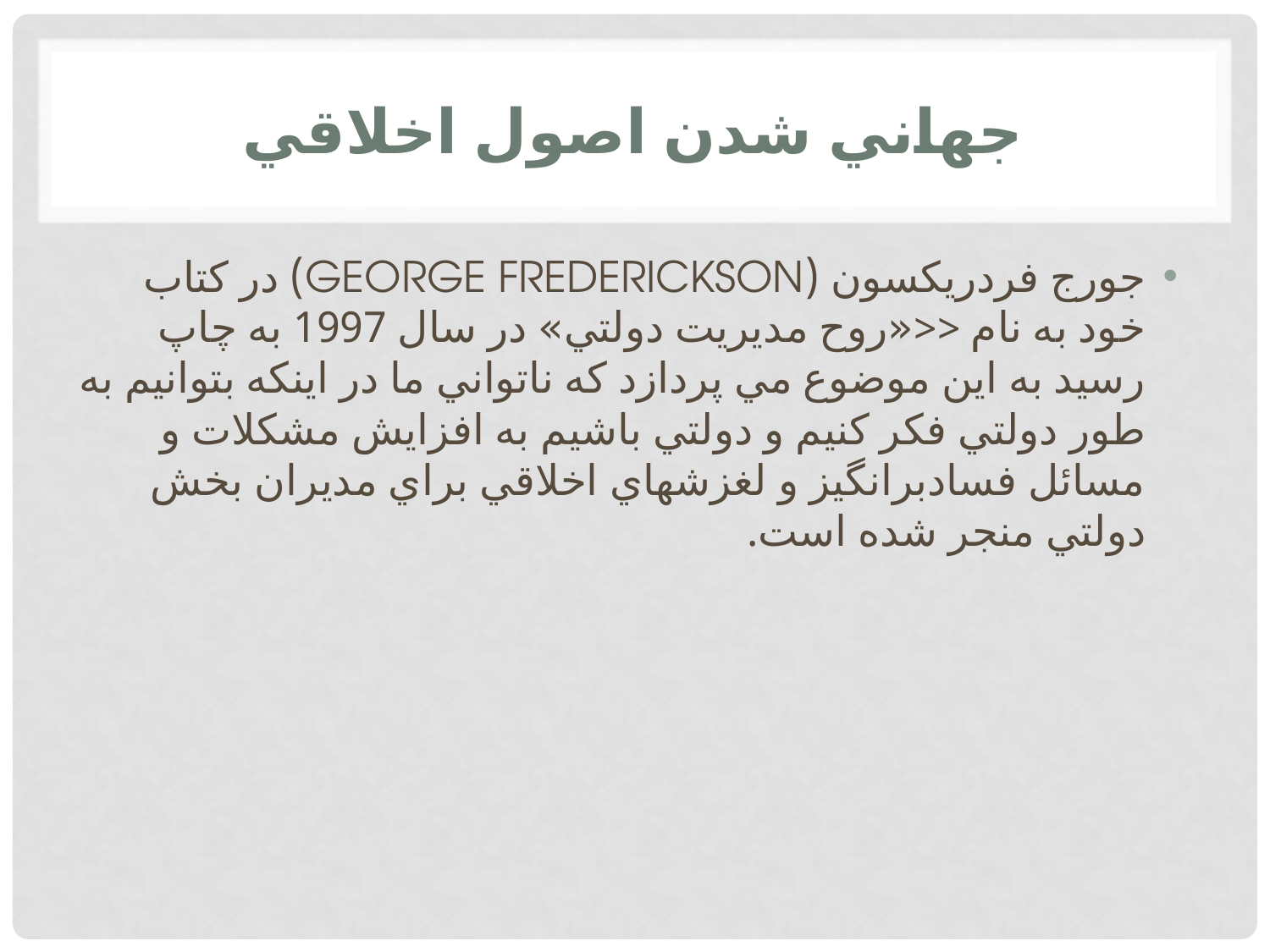

# جهاني شدن اصول اخلاقي
جورج فردريكسون (GEORGE FREDERICKSON) در كتاب خود به نام <<«روح مديريت دولتي» در سال 1997 به چاپ رسيد به اين موضوع مي پردازد كه ناتواني ما در اينكه بتوانيم به طور دولتي فكر كنيم و دولتي باشيم به افزايش مشكلات و مسائل فسادبرانگيز و لغزشهاي اخلاقي براي مديران بخش دولتي منجر شده است.